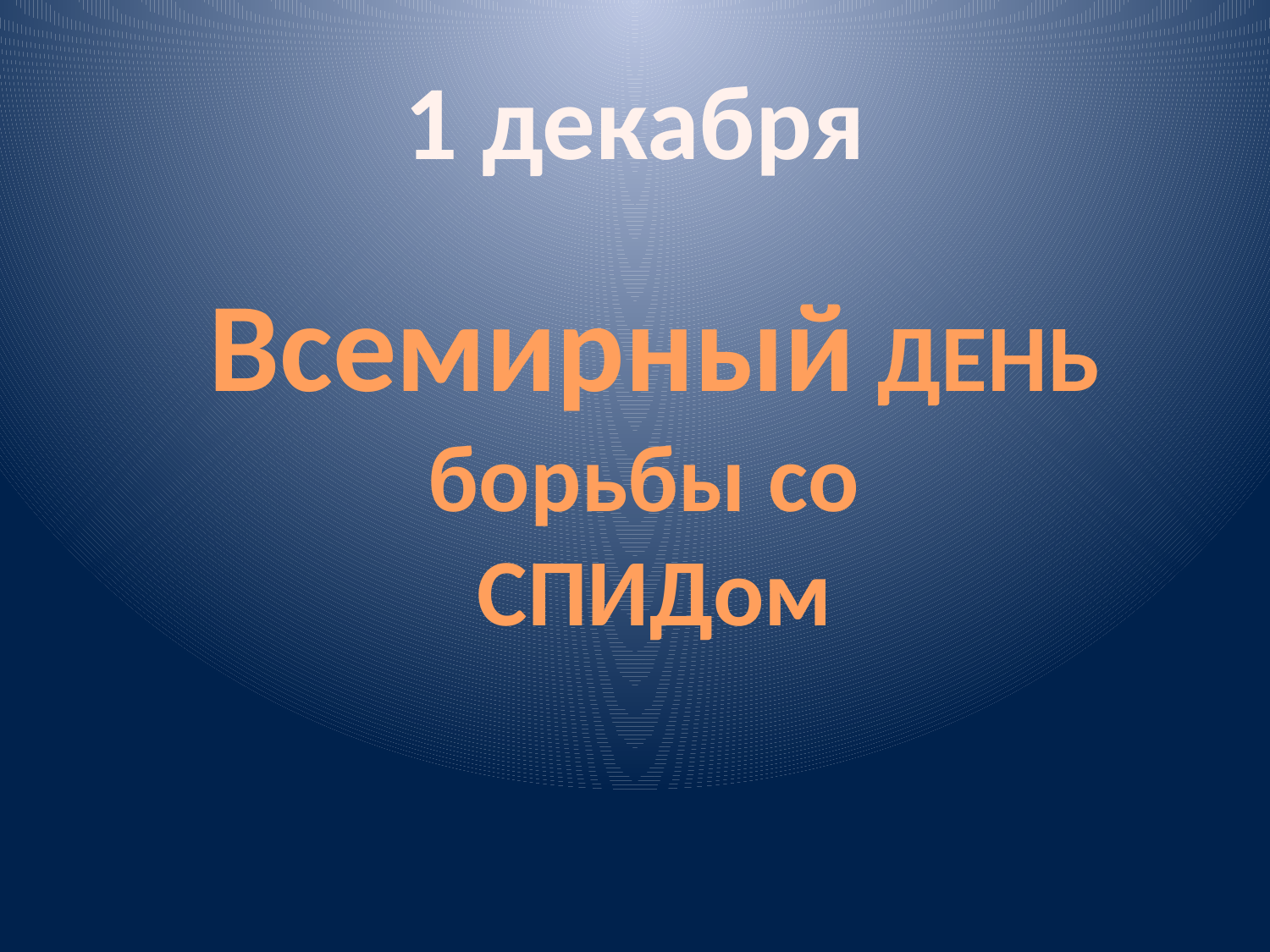

# 1 декабря
Всемирный ДЕНЬ
борьбы со
СПИДом